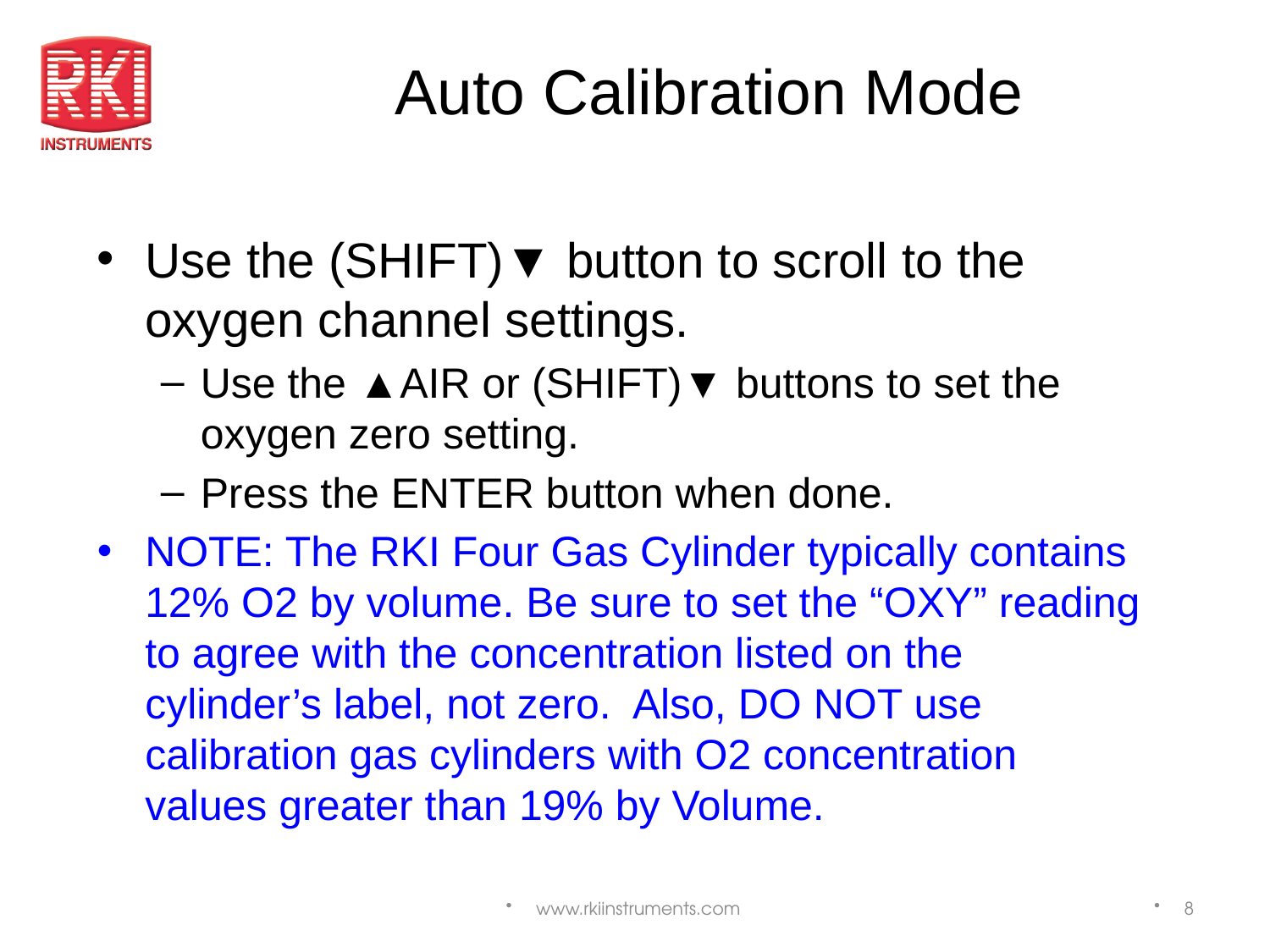

# Auto Calibration Mode
Use the (SHIFT)▼ button to scroll to the oxygen channel settings.
Use the ▲AIR or (SHIFT)▼ buttons to set the oxygen zero setting.
Press the ENTER button when done.
NOTE: The RKI Four Gas Cylinder typically contains 12% O2 by volume. Be sure to set the “OXY” reading to agree with the concentration listed on the cylinder’s label, not zero.  Also, DO NOT use calibration gas cylinders with O2 concentration values greater than 19% by Volume.

www.rkiinstruments.com
8